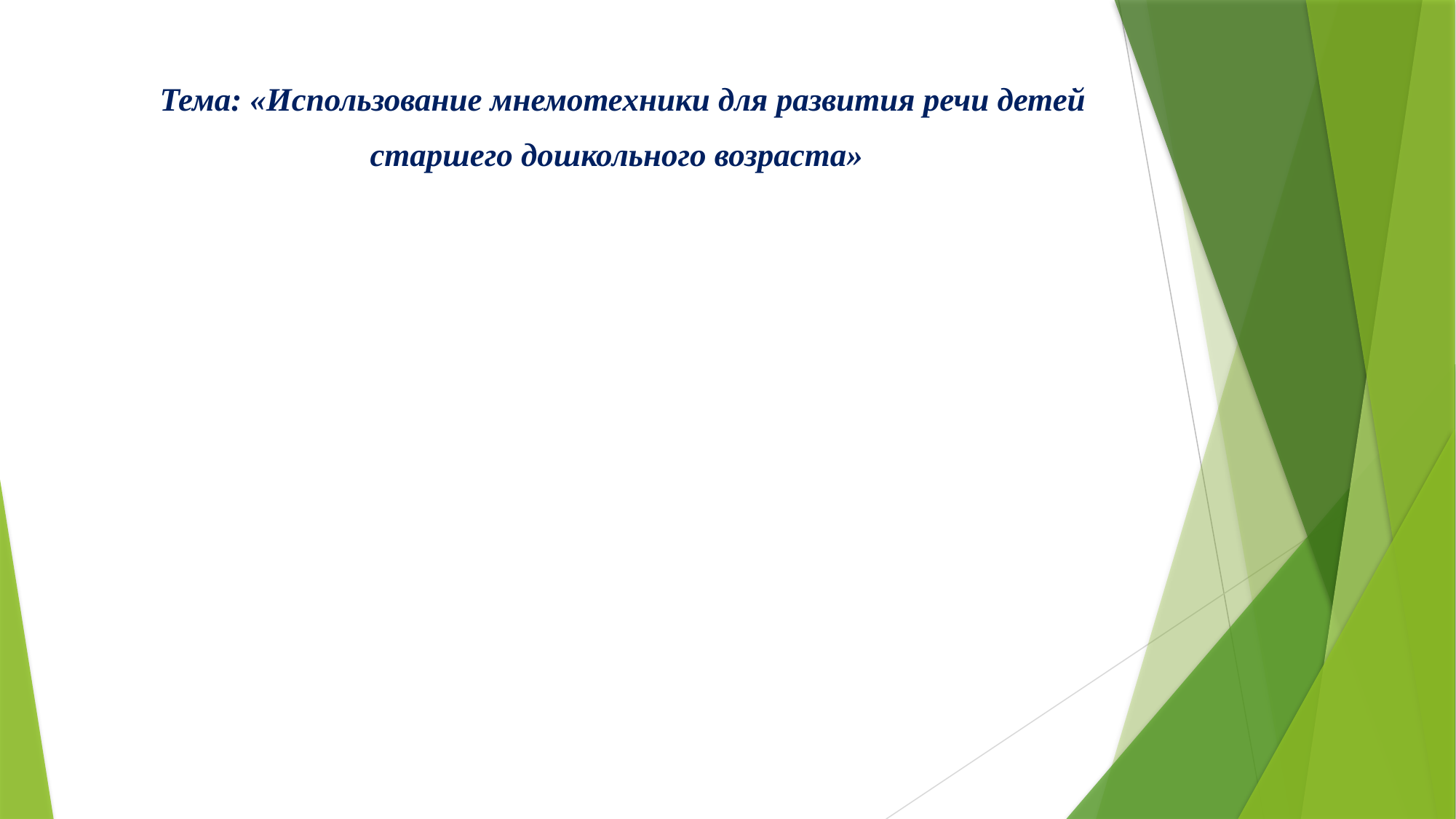

# Тема: «Использование мнемотехники для развития речи детей старшего дошкольного возраста»